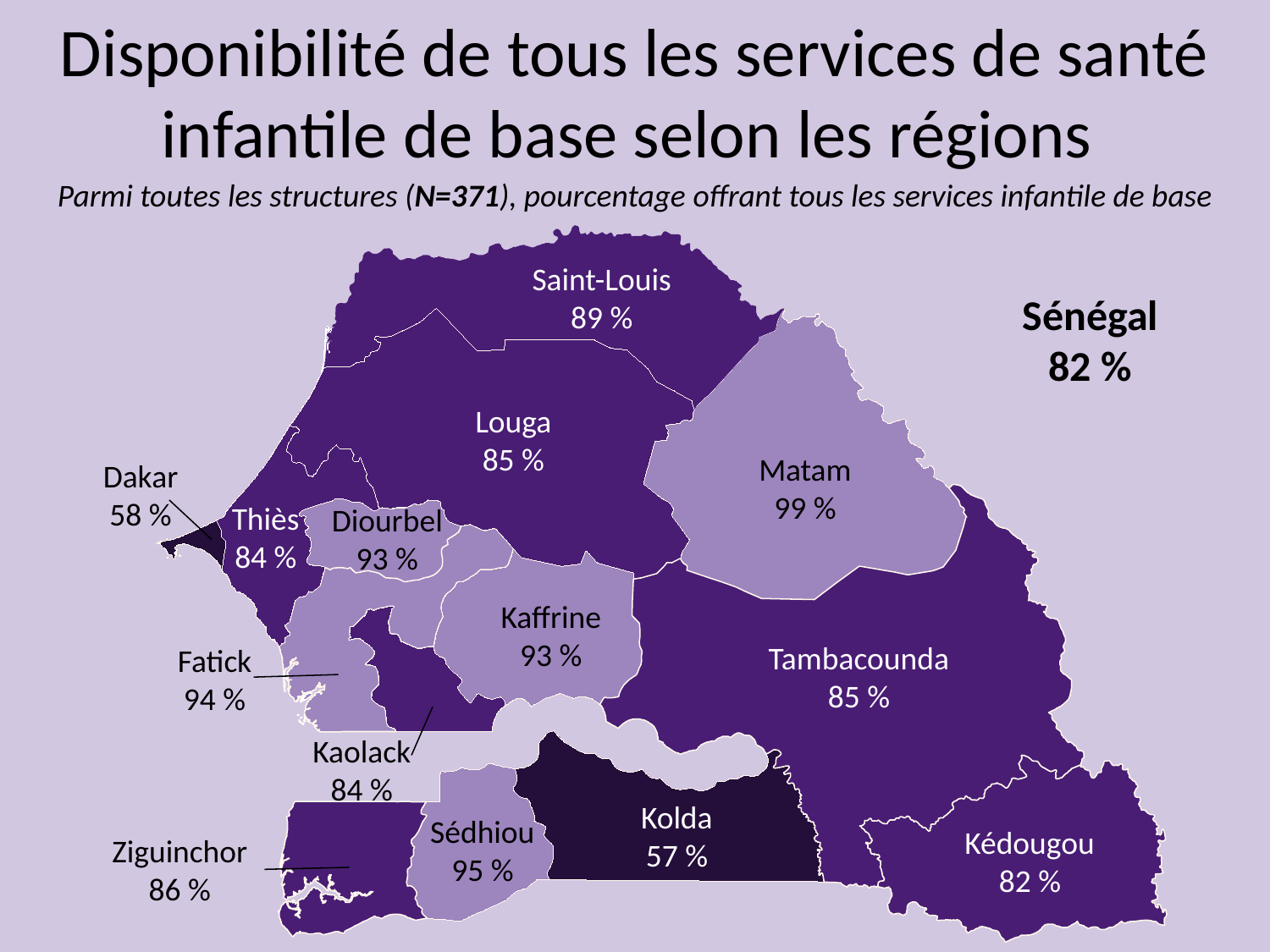

Disponibilité de tous les services de santé infantile de base selon les régions

Parmi toutes les structures (N=371), pourcentage offrant tous les services infantile de base
Saint-Louis
89 %
Sénégal
82 %
Louga
85 %
Matam
99 %
Dakar
58 %
Thiès
84 %
Diourbel
93 %
Kaffrine
93 %
Tambacounda
85 %
Fatick
94 %
Kaolack
84 %
Kolda
57 %
Sédhiou
95 %
Kédougou
82 %
Ziguinchor
86 %